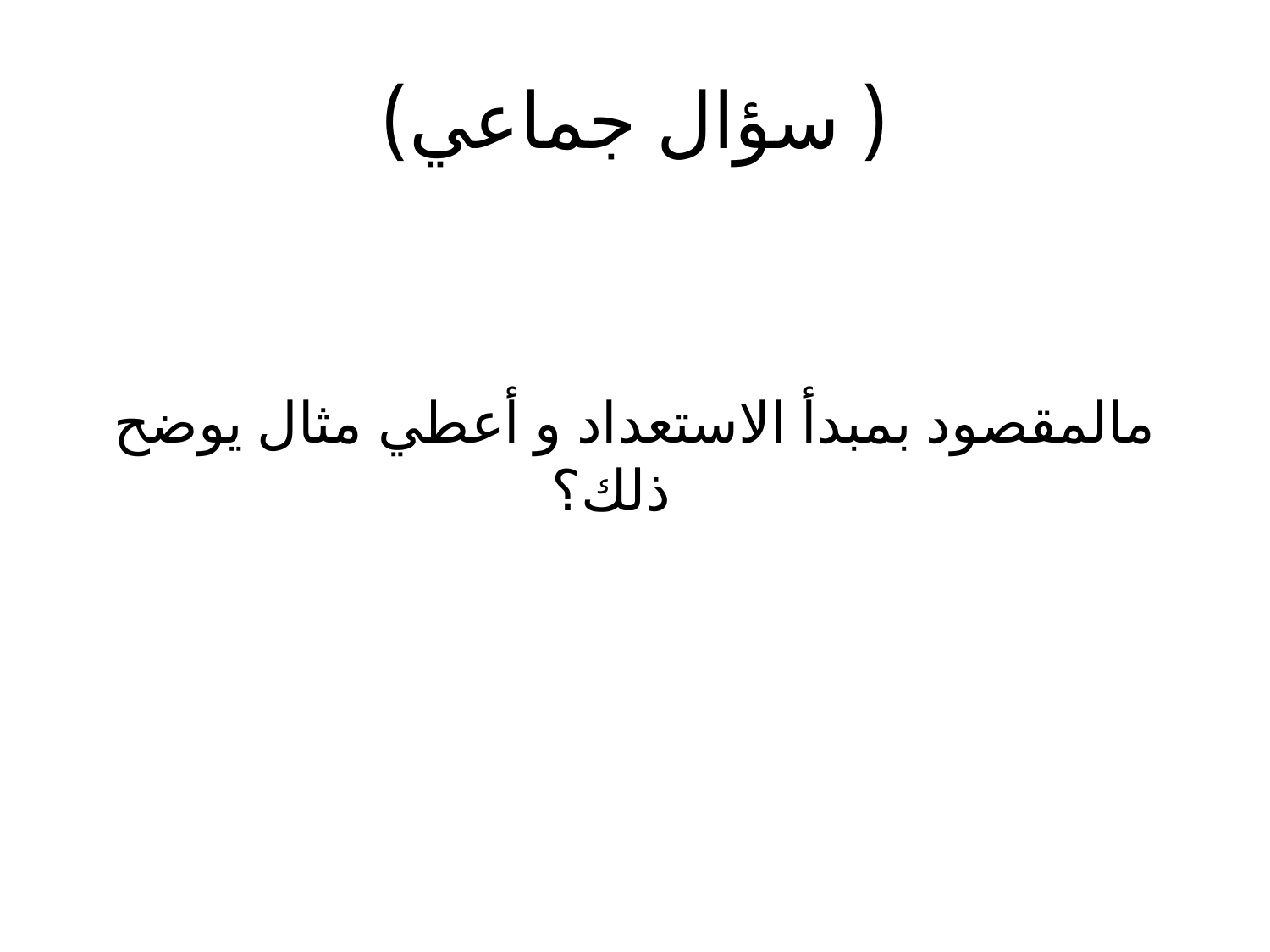

# ( سؤال جماعي)

مالمقصود بمبدأ الاستعداد و أعطي مثال يوضح ذلك؟